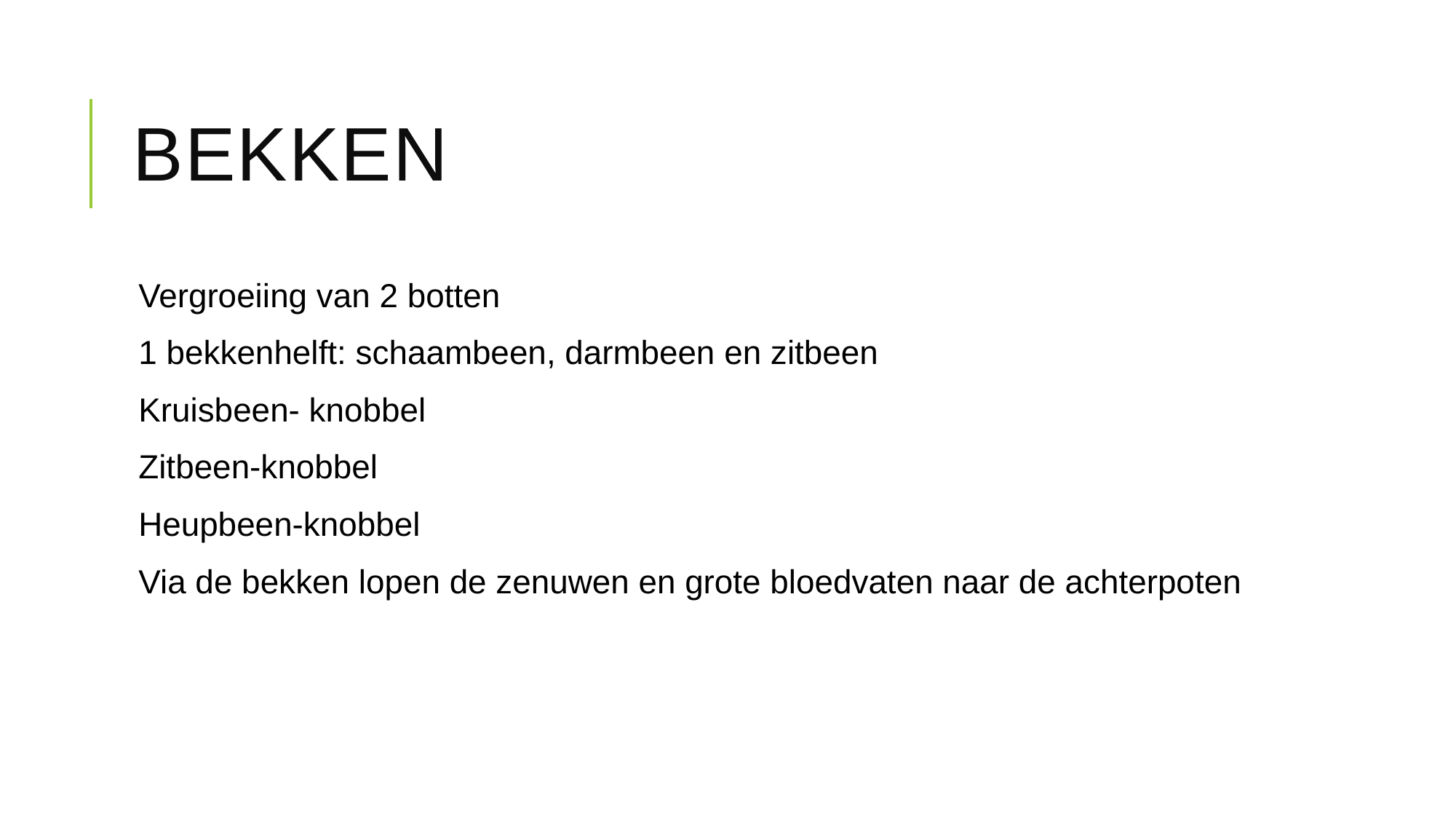

# Bekken
Vergroeiing van 2 botten
1 bekkenhelft: schaambeen, darmbeen en zitbeen
Kruisbeen- knobbel
Zitbeen-knobbel
Heupbeen-knobbel
Via de bekken lopen de zenuwen en grote bloedvaten naar de achterpoten